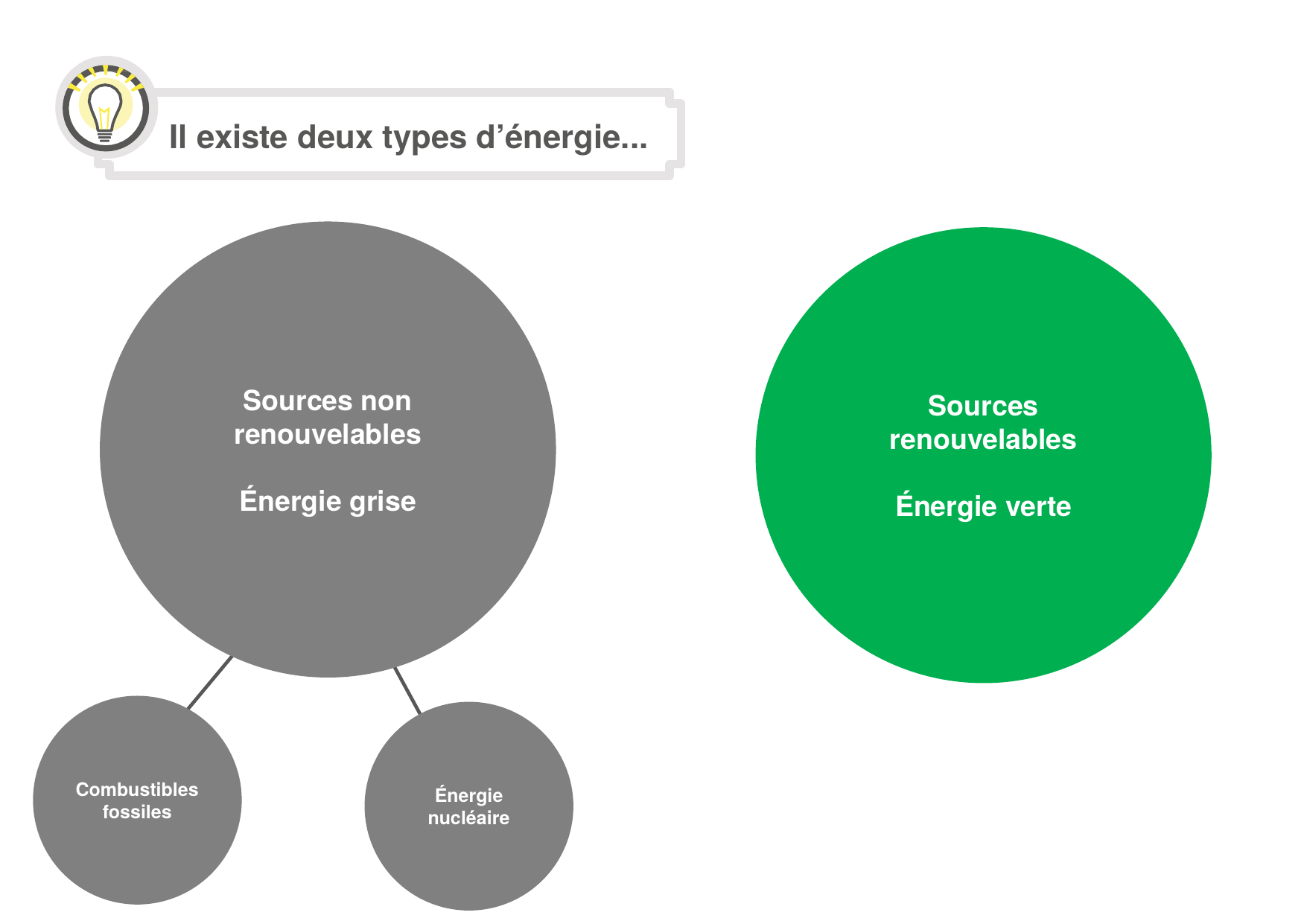

Il existe deux types d’énergie...

Sources non renouvelables

Énergie grise
Sources renouvelables

Énergie verte
Combustibles fossiles
Énergie nucléaire